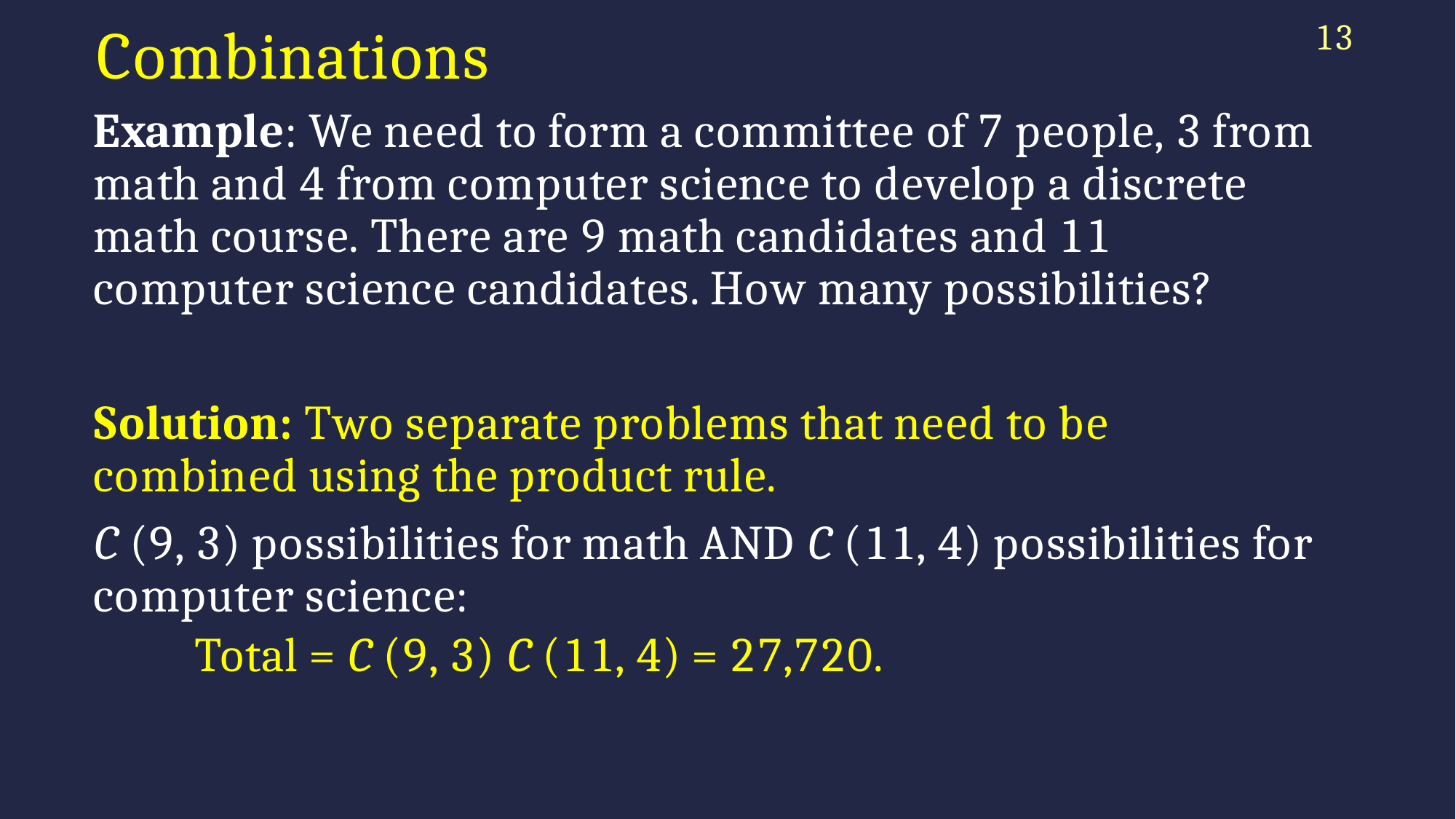

# Combinations
13
Example: We need to form a committee of 7 people, 3 from math and 4 from computer science to develop a discrete math course. There are 9 math candidates and 11 computer science candidates. How many possibilities?

Solution: Two separate problems that need to be combined using the product rule.
C (9, 3) possibilities for math AND C (11, 4) possibilities for computer science:
     Total = C (9, 3) C (11, 4) = 27,720.